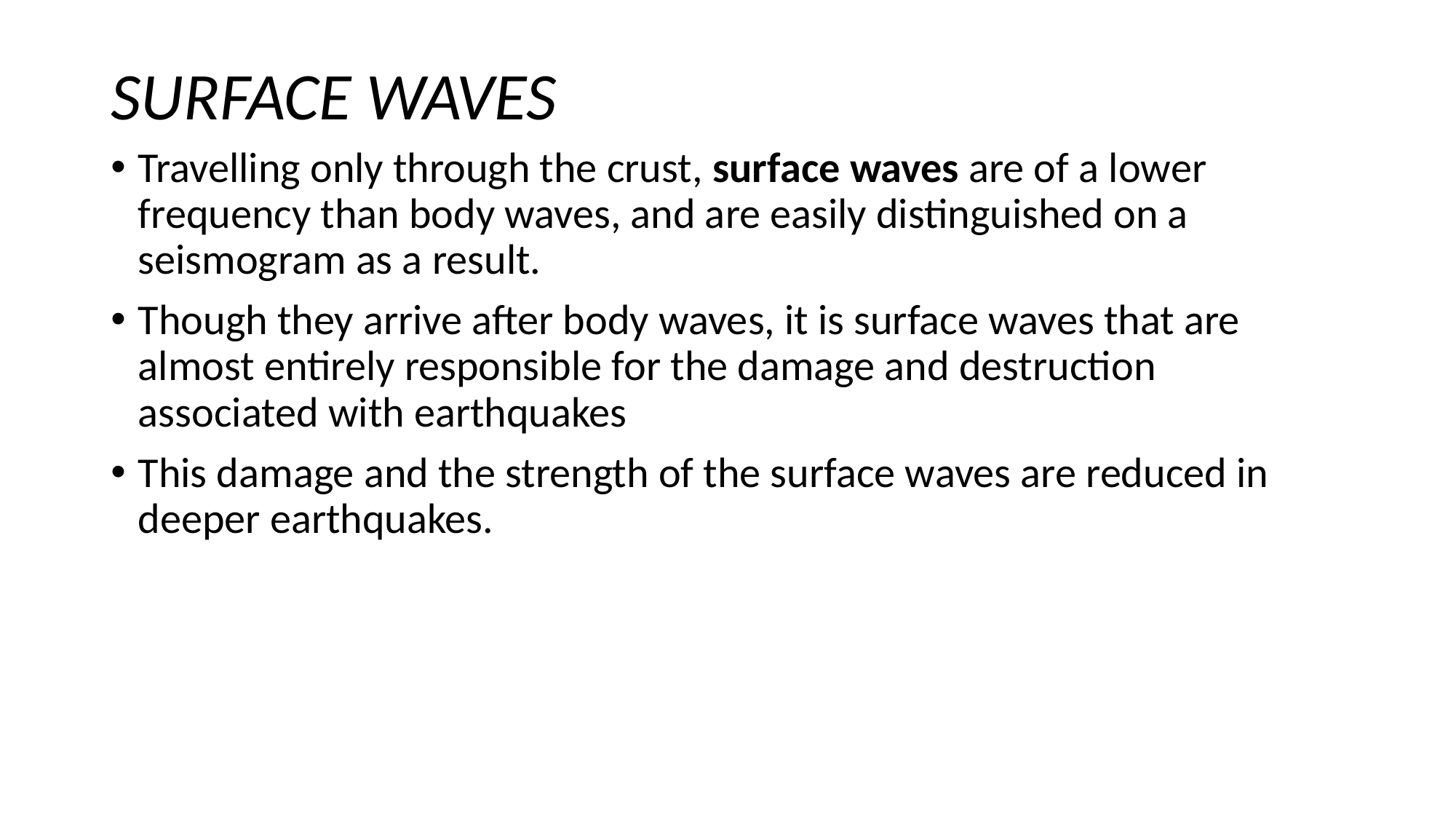

# SURFACE WAVES
Travelling only through the crust, surface waves are of a lower frequency than body waves, and are easily distinguished on a seismogram as a result.
Though they arrive after body waves, it is surface waves that are almost entirely responsible for the damage and destruction associated with earthquakes
This damage and the strength of the surface waves are reduced in deeper earthquakes.